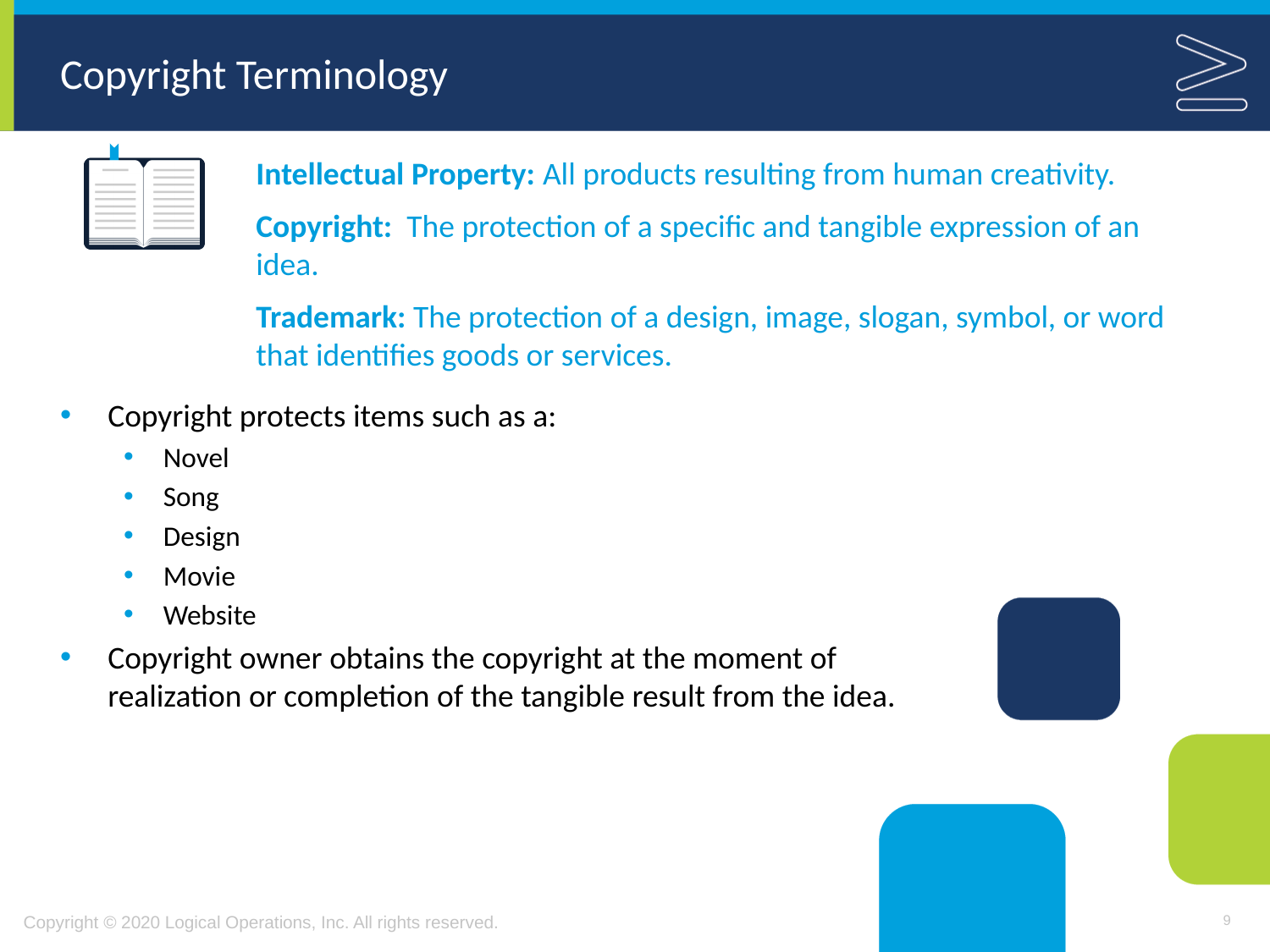

# Copyright Terminology
Intellectual Property: All products resulting from human creativity.
Copyright:  The protection of a specific and tangible expression of an idea.
Trademark: The protection of a design, image, slogan, symbol, or word that identifies goods or services.
Copyright protects items such as a:
Novel
Song
Design
Movie
Website
Copyright owner obtains the copyright at the moment of
realization or completion of the tangible result from the idea.
9